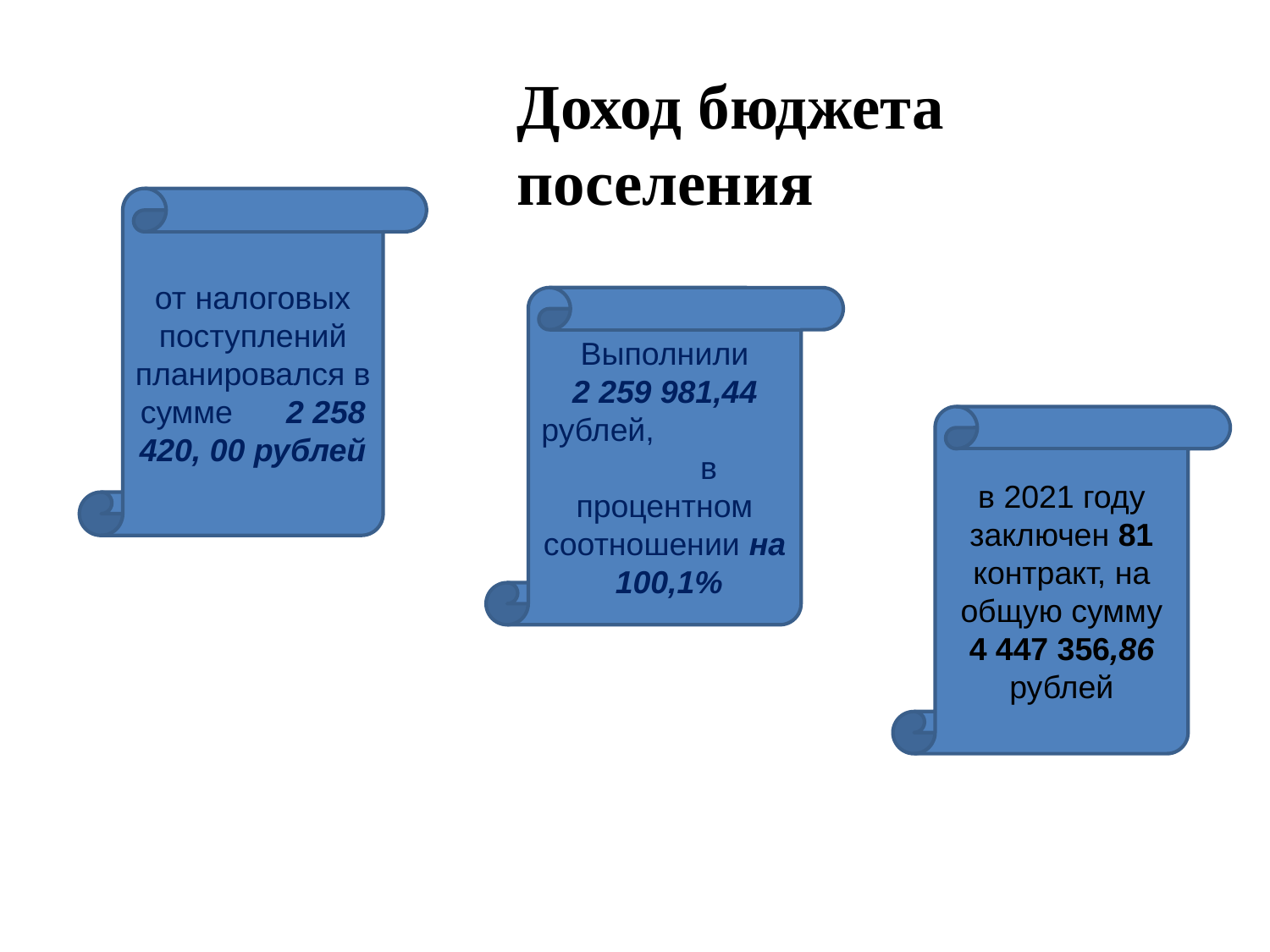

Доход бюджета поселения
от налоговых поступлений планировался в сумме      2 258 420, 00 рублей
Выполнили 2 259 981,44 рублей,                          в процентном соотношении на  100,1%
в 2021 году заключен 81 контракт, на общую сумму 4 447 356,86 рублей